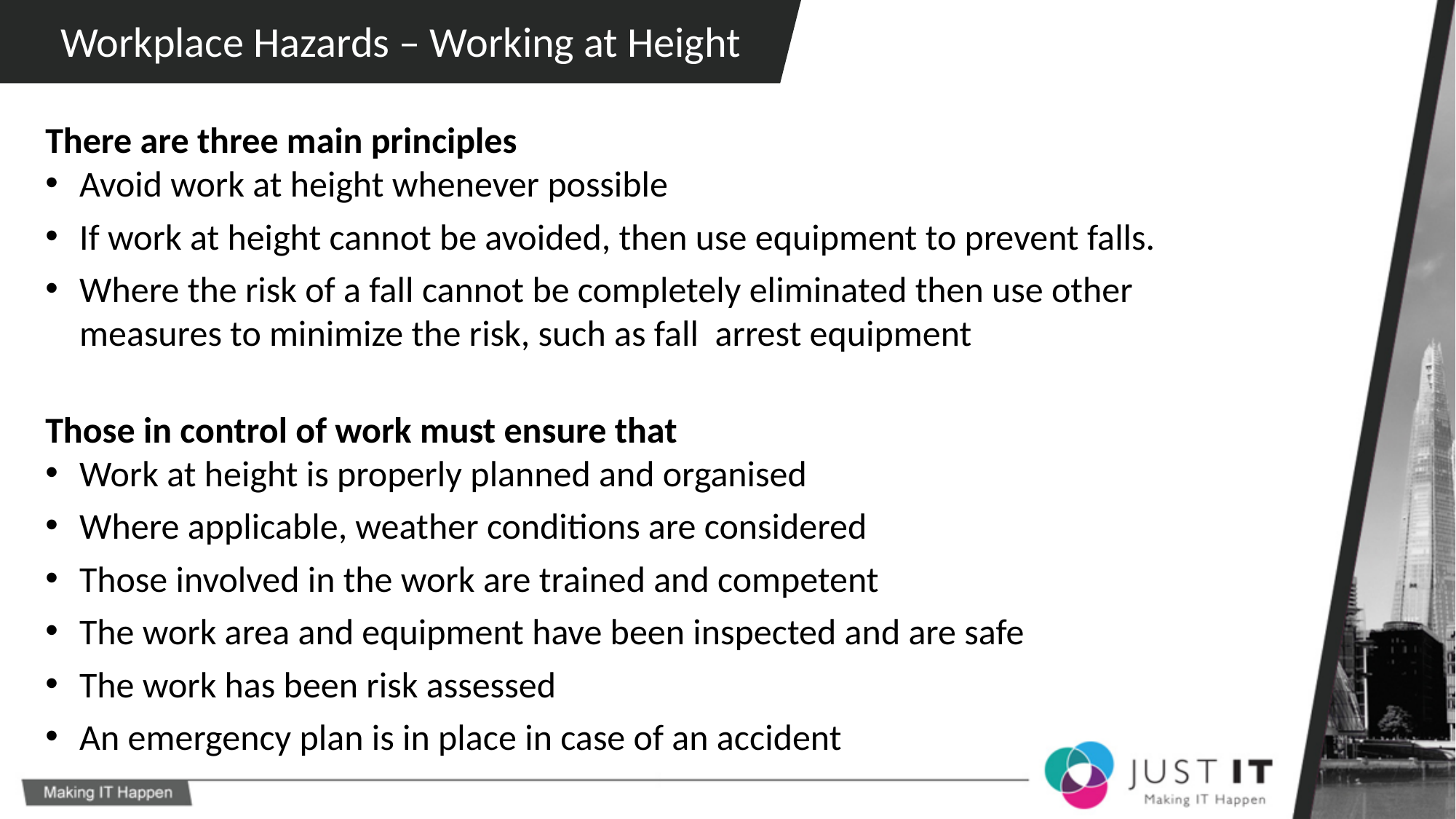

Workplace Hazards – Working at Height
There are three main principles
Avoid work at height whenever possible
If work at height cannot be avoided, then use equipment to prevent falls.
Where the risk of a fall cannot be completely eliminated then use other measures to minimize the risk, such as fall  arrest equipment

Those in control of work must ensure that
Work at height is properly planned and organised
Where applicable, weather conditions are considered
Those involved in the work are trained and competent
The work area and equipment have been inspected and are safe
The work has been risk assessed
An emergency plan is in place in case of an accident